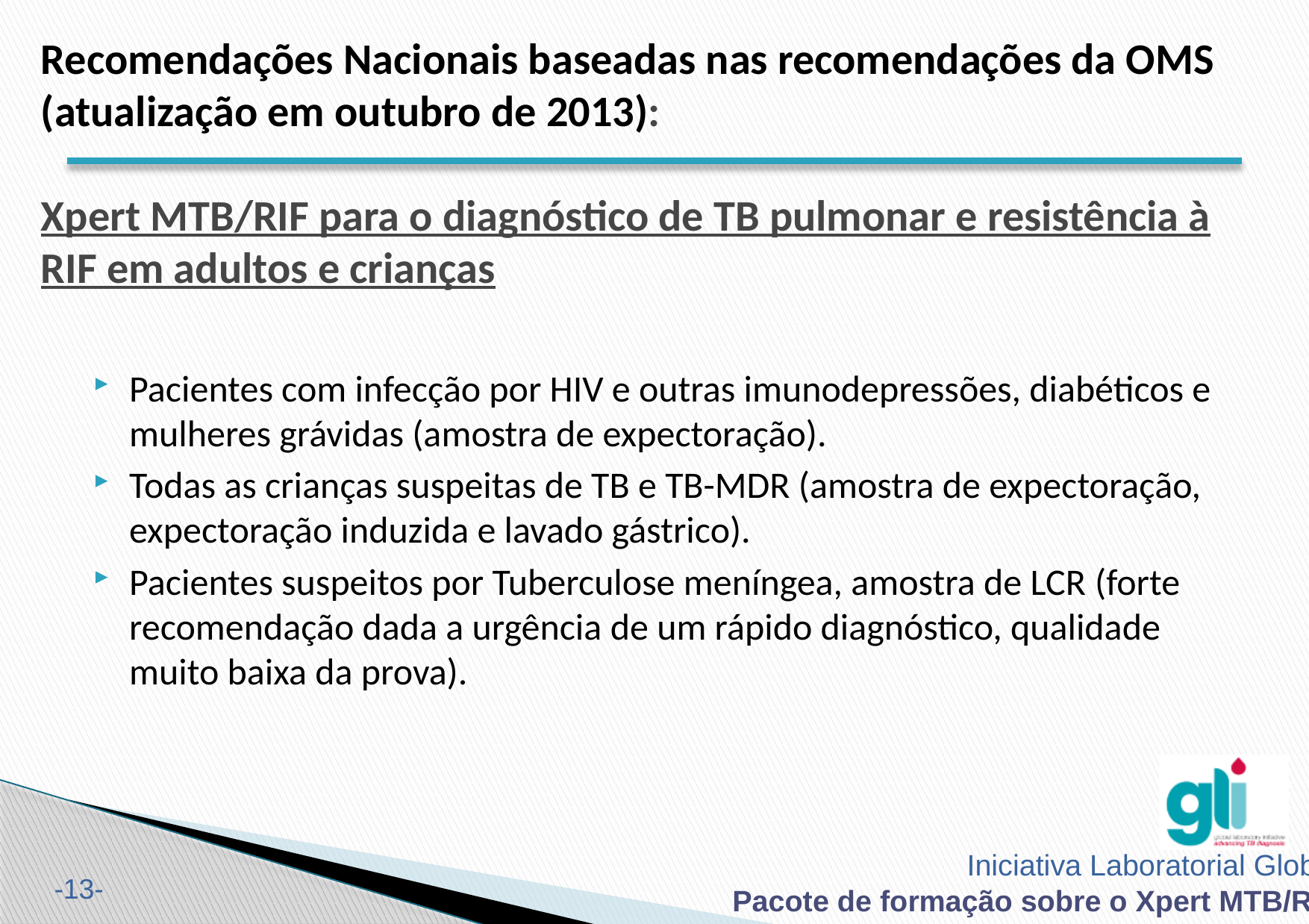

# Recomendações Nacionais baseadas nas recomendações da OMS (atualização em outubro de 2013): Xpert MTB/RIF para o diagnóstico de TB pulmonar e resistência à RIF em adultos e crianças
Pacientes com infecção por HIV e outras imunodepressões, diabéticos e mulheres grávidas (amostra de expectoração).
Todas as crianças suspeitas de TB e TB-MDR (amostra de expectoração, expectoração induzida e lavado gástrico).
Pacientes suspeitos por Tuberculose meníngea, amostra de LCR (forte recomendação dada a urgência de um rápido diagnóstico, qualidade muito baixa da prova).